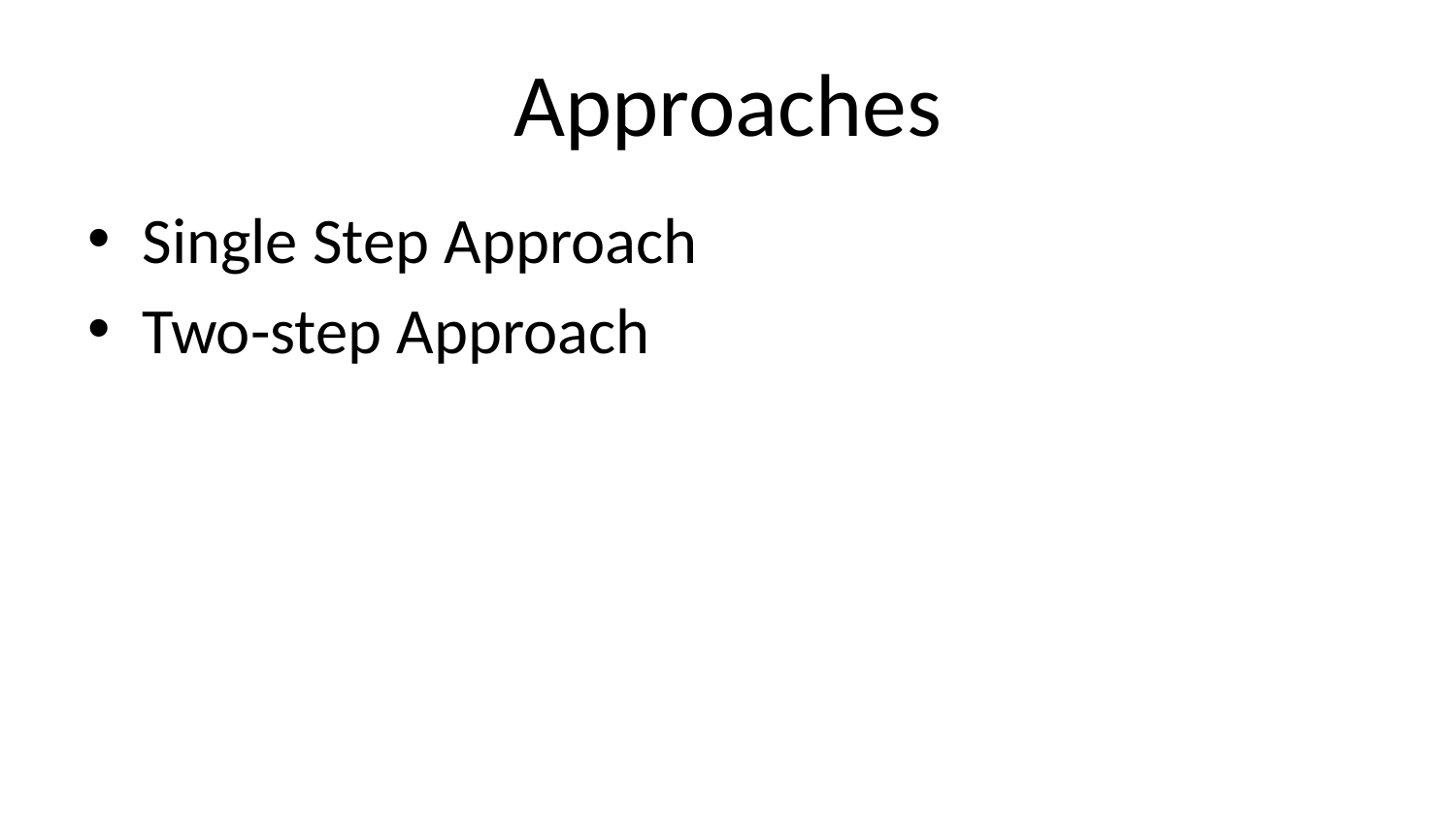

# Approaches
Single Step Approach
Two-step Approach